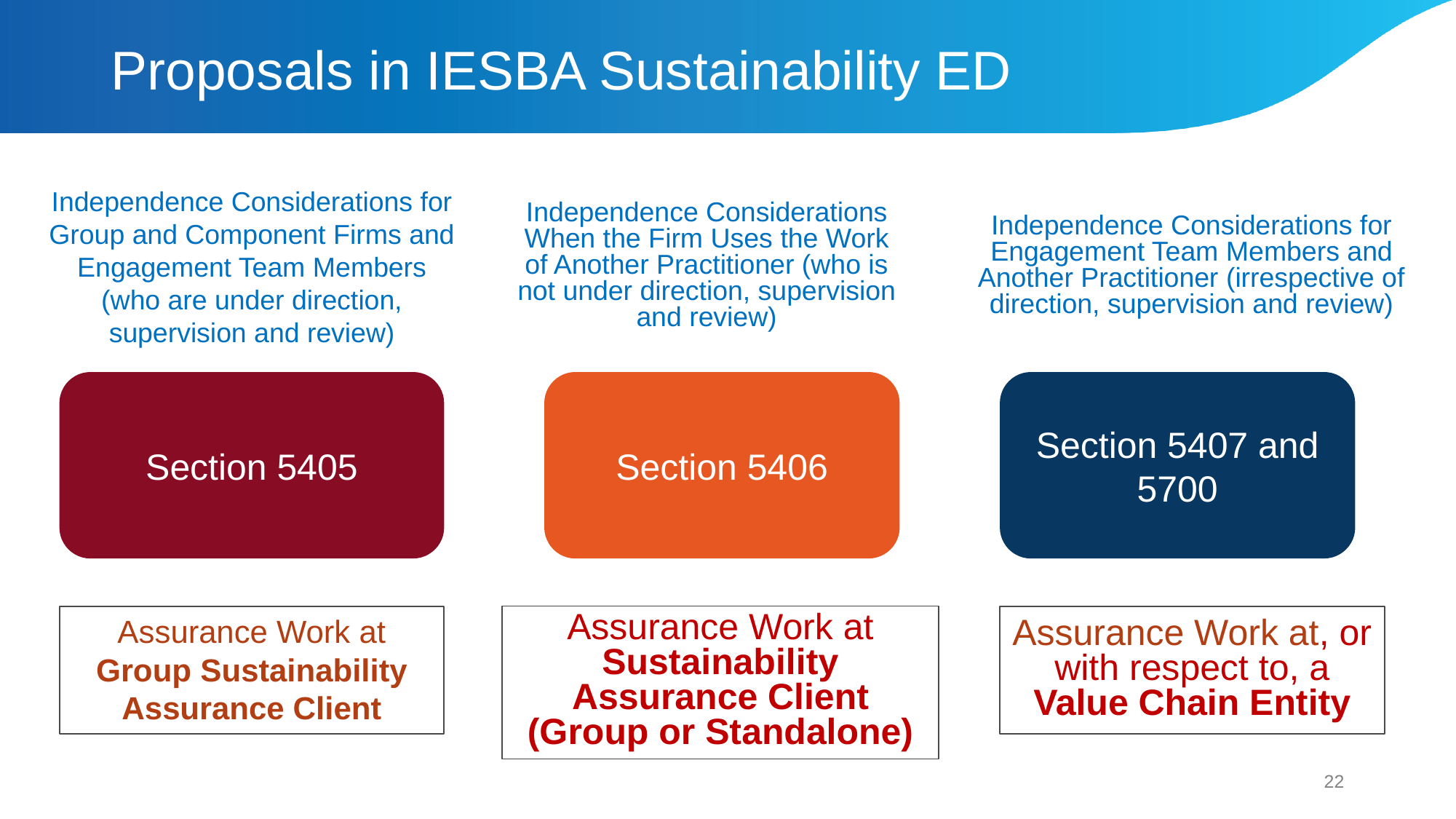

# Proposals in IESBA Sustainability ED
Independence Considerations for Group and Component Firms and Engagement Team Members (who are under direction, supervision and review)
Independence Considerations for Engagement Team Members and Another Practitioner (irrespective of direction, supervision and review)
Independence Considerations When the Firm Uses the Work of Another Practitioner (who is not under direction, supervision and review)
Section 5405
Section 5406
Section 5407 and 5700
Assurance Work at Group Sustainability Assurance Client
Assurance Work at Sustainability Assurance Client (Group or Standalone)
Assurance Work at, or with respect to, a Value Chain Entity
22